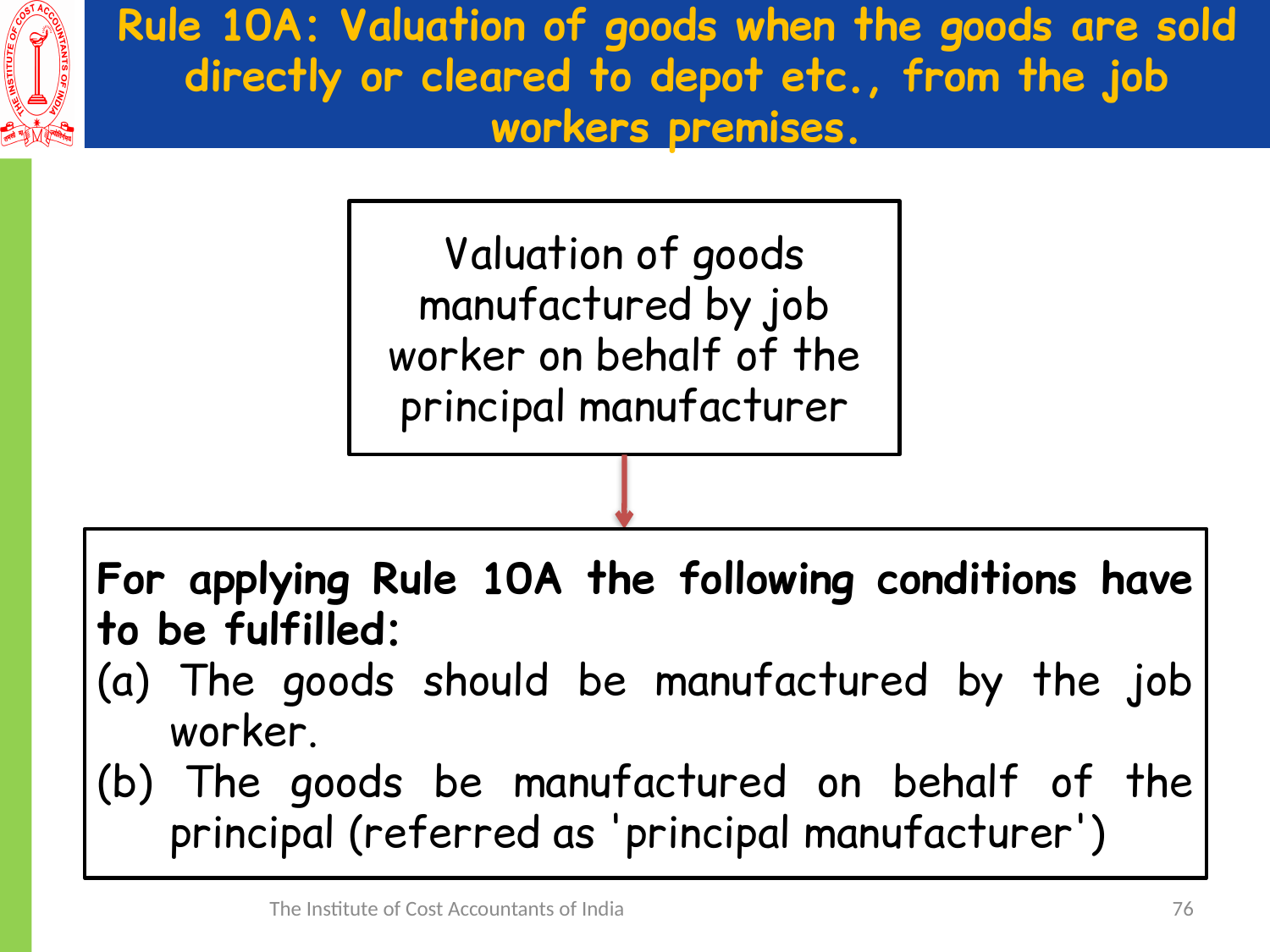

# Rule 10A: Valuation of goods when the goods are sold directly or cleared to depot etc., from the job workers premises.

Valuation of goods manufactured by job worker on behalf of the principal manufacturer
For applying Rule 10A the following conditions have to be fulfilled:
(a) The goods should be manufactured by the job worker.
(b) The goods be manufactured on behalf of the principal (referred as 'principal manufacturer')
The Institute of Cost Accountants of India
76